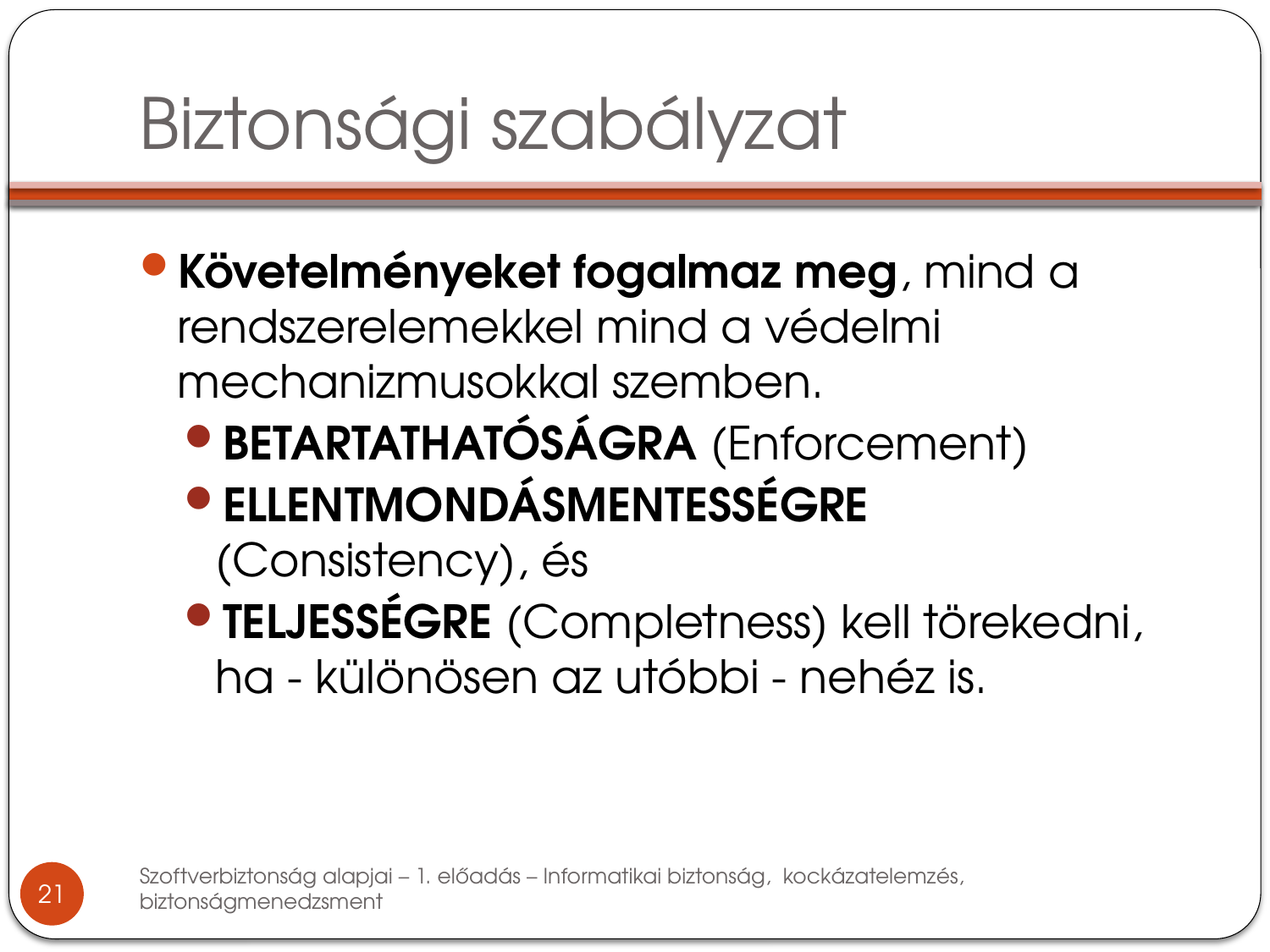

# Biztonsági szabályzat
Követelményeket fogalmaz meg, mind a rendszerelemekkel mind a védelmi mechanizmusokkal szemben.
BETARTATHATÓSÁGRA (Enforcement)
ELLENTMONDÁSMENTESSÉGRE (Consistency), és
TELJESSÉGRE (Completness) kell törekedni,
ha - különösen az utóbbi - nehéz is.
Szoftverbiztonság alapjai – 1. előadás – Informatikai biztonság,  kockázatelemzés, biztonságmenedzsment
21